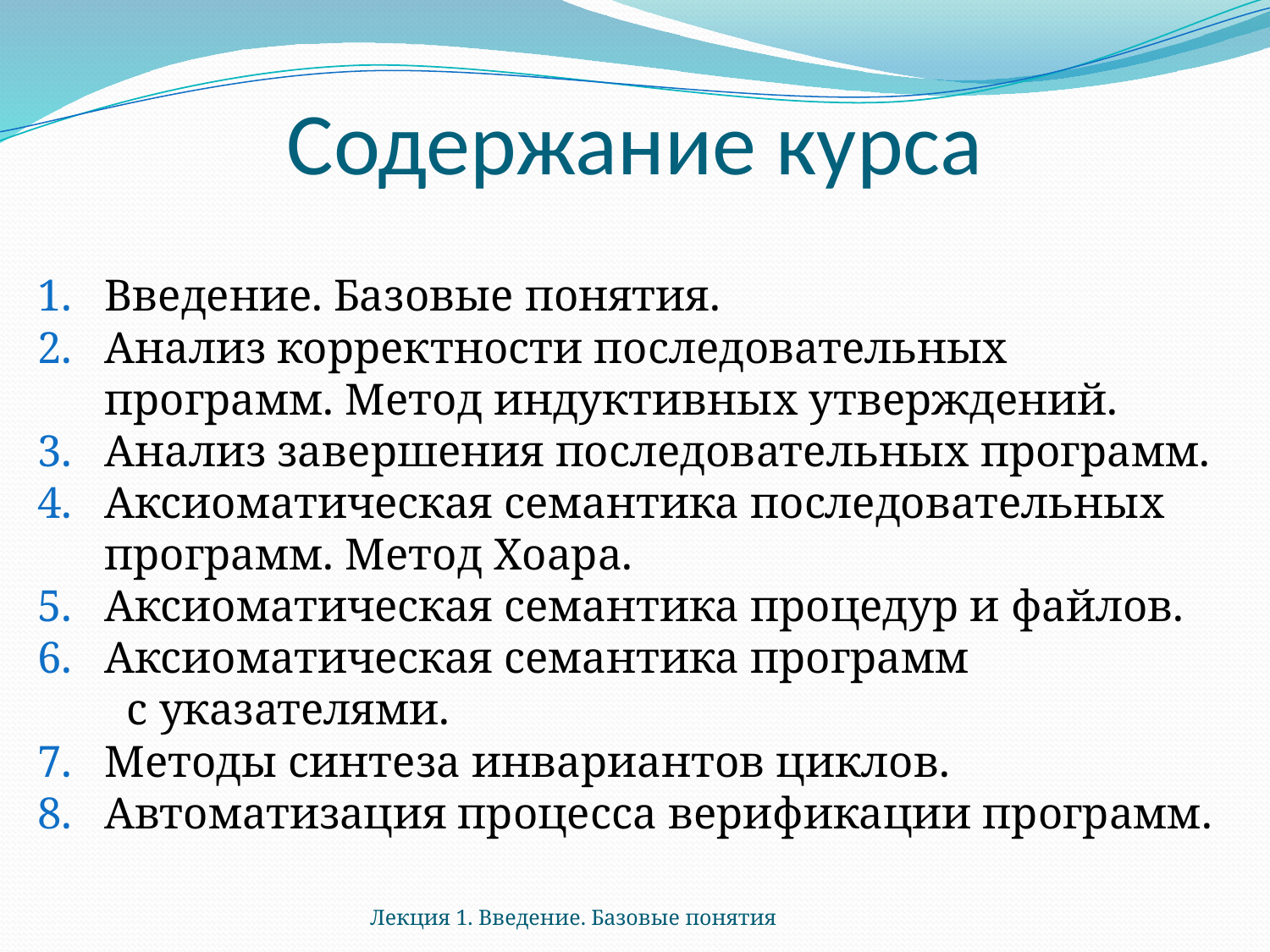

# Содержание курса
Введение. Базовые понятия.
Анализ корректности последовательных программ. Метод индуктивных утверждений.
Анализ завершения последовательных программ.
Аксиоматическая семантика последовательных программ. Метод Хоара.
Аксиоматическая семантика процедур и файлов.
Аксиоматическая семантика программ                          с указателями.
Методы синтеза инвариантов циклов.
Автоматизация процесса верификации программ.
Лекция 1. Введение. Базовые понятия